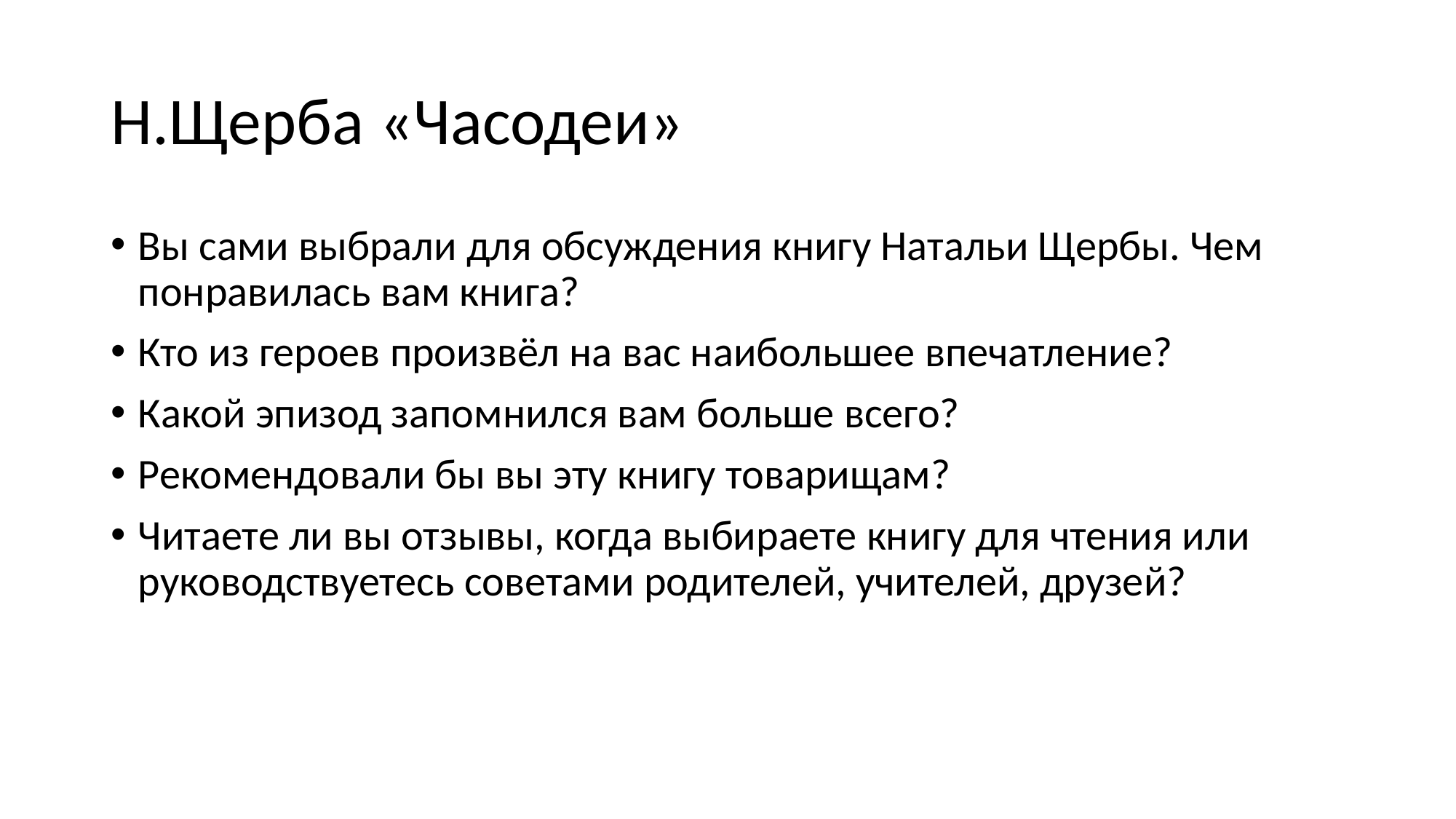

# Н.Щерба «Часодеи»
Вы сами выбрали для обсуждения книгу Натальи Щербы. Чем понравилась вам книга?
Кто из героев произвёл на вас наибольшее впечатление?
Какой эпизод запомнился вам больше всего?
Рекомендовали бы вы эту книгу товарищам?
Читаете ли вы отзывы, когда выбираете книгу для чтения или руководствуетесь советами родителей, учителей, друзей?